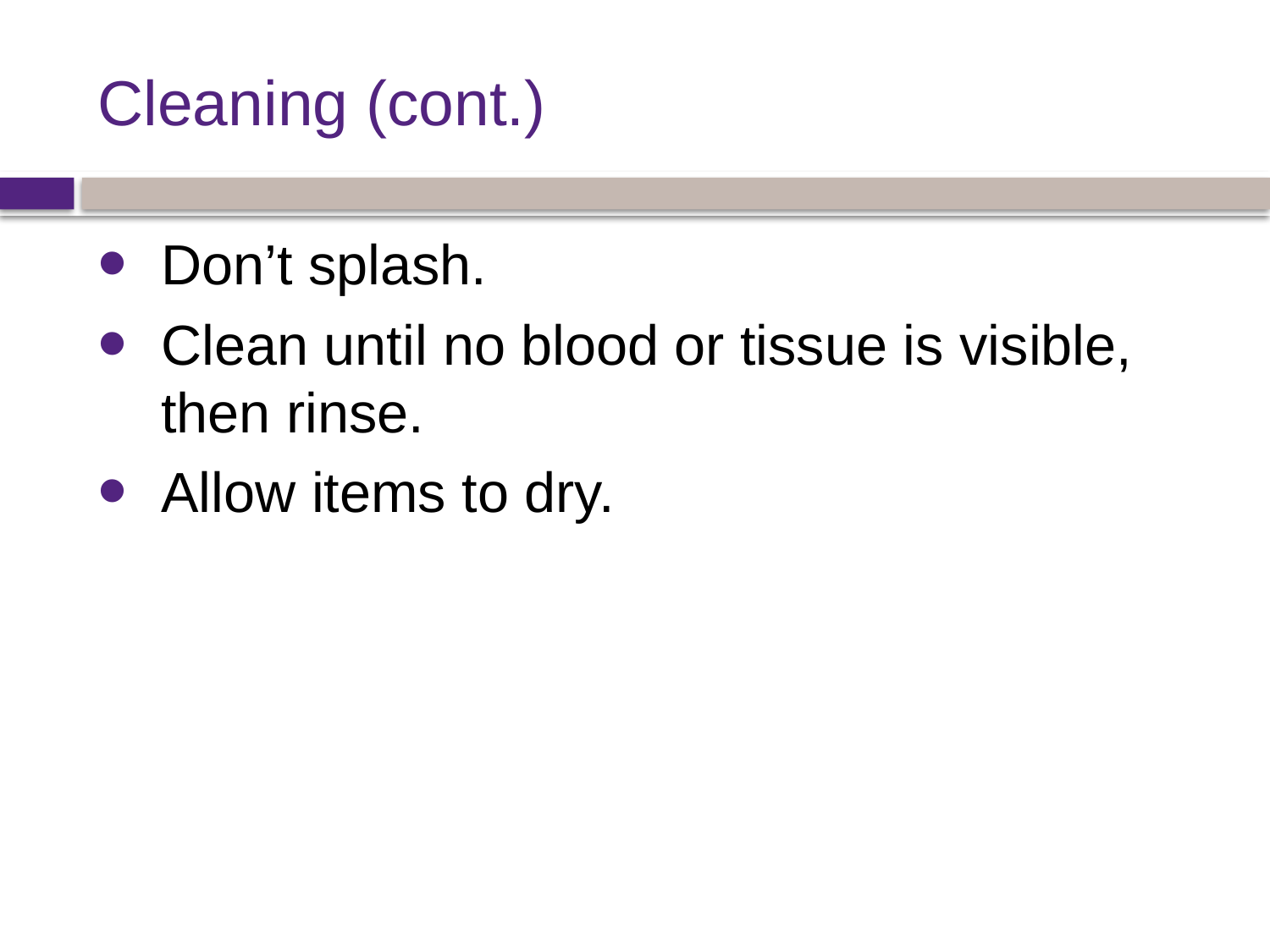

# Cleaning (cont.)
Don’t splash.
Clean until no blood or tissue is visible, then rinse.
Allow items to dry.